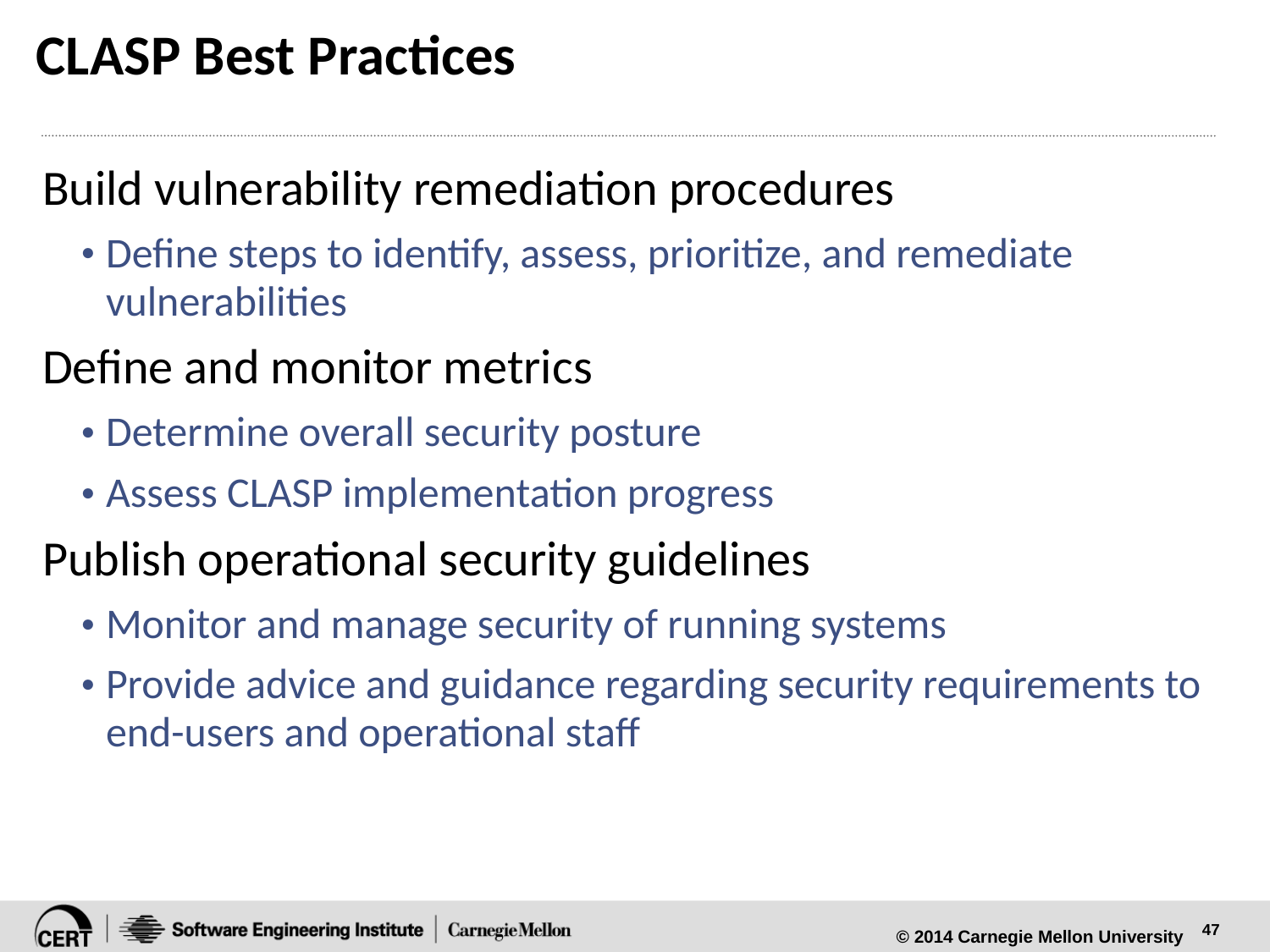

# CLASP Best Practices
Build vulnerability remediation procedures
Define steps to identify, assess, prioritize, and remediate vulnerabilities
Define and monitor metrics
Determine overall security posture
Assess CLASP implementation progress
Publish operational security guidelines
Monitor and manage security of running systems
Provide advice and guidance regarding security requirements to end-users and operational staff